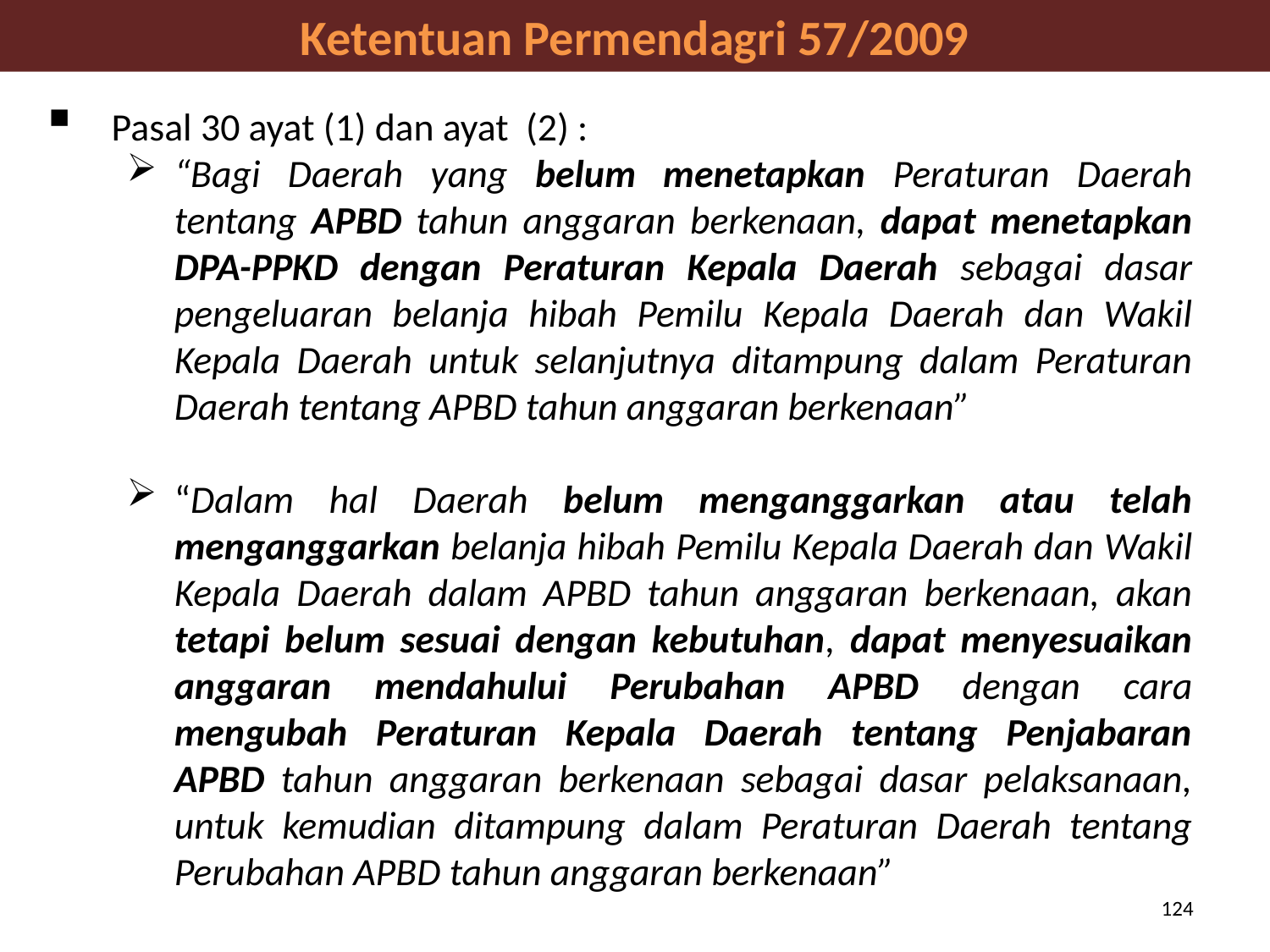

Ketentuan Permendagri 57/2009
 Pasal 30 ayat (1) dan ayat  (2) :
“Bagi Daerah yang belum menetapkan Peraturan Daerah tentang APBD tahun anggaran berkenaan, dapat menetapkan DPA-PPKD dengan Peraturan Kepala Daerah sebagai dasar pengeluaran belanja hibah Pemilu Kepala Daerah dan Wakil Kepala Daerah untuk selanjutnya ditampung dalam Peraturan Daerah tentang APBD tahun anggaran berkenaan”

“Dalam hal Daerah belum menganggarkan atau telah menganggarkan belanja hibah Pemilu Kepala Daerah dan Wakil Kepala Daerah dalam APBD tahun anggaran berkenaan, akan tetapi belum sesuai dengan kebutuhan, dapat menyesuaikan anggaran mendahului Perubahan APBD dengan cara mengubah Peraturan Kepala Daerah tentang Penjabaran APBD tahun anggaran berkenaan sebagai dasar pelaksanaan, untuk kemudian ditampung dalam Peraturan Daerah tentang Perubahan APBD tahun anggaran berkenaan”

124